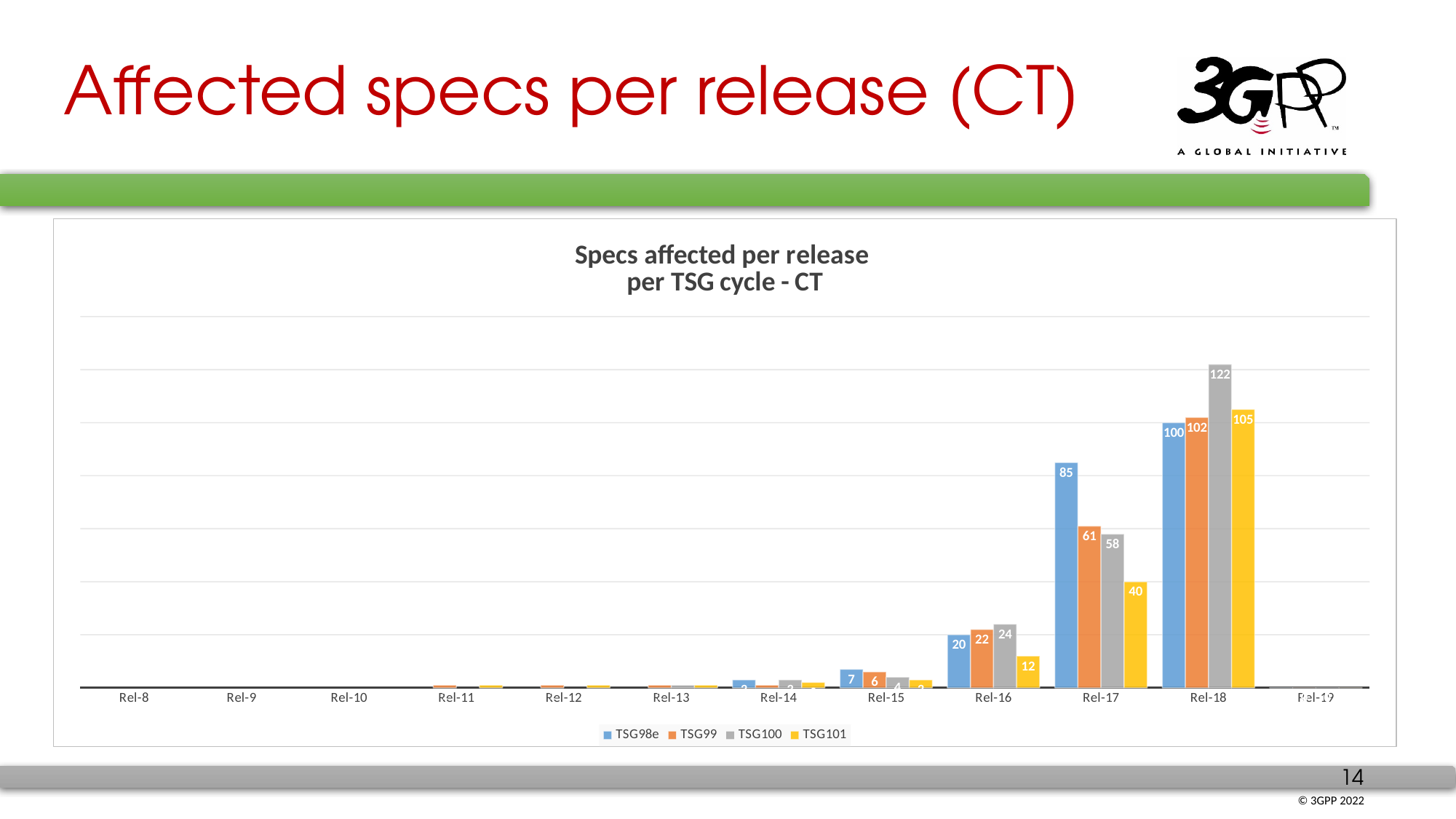

# Affected specs per release (CT)

### Chart: Specs affected per release per TSG cycle - CT

| Category | TSG98e | TSG99 | TSG100 | TSG101 |
|---|---|---|---|---|
| Rel-8 | None | None | None | None |
| Rel-9 | None | None | None | None |
| Rel-10 | None | None | None | None |
| Rel-11 | None | 1.0 | None | 1.0 |
| Rel-12 | None | 1.0 | None | 1.0 |
| Rel-13 | None | 1.0 | 1.0 | 1.0 |
| Rel-14 | 3.0 | 1.0 | 3.0 | 2.0 |
| Rel-15 | 7.0 | 6.0 | 4.0 | 3.0 |
| Rel-16 | 20.0 | 22.0 | 24.0 | 12.0 |
| Rel-17 | 85.0 | 61.0 | 58.0 | 40.0 |
| Rel-18 | 100.0 | 102.0 | 122.0 | 105.0 |
| Rel-19 | 0.0 | 0.0 | 0.0 | 0.0 |